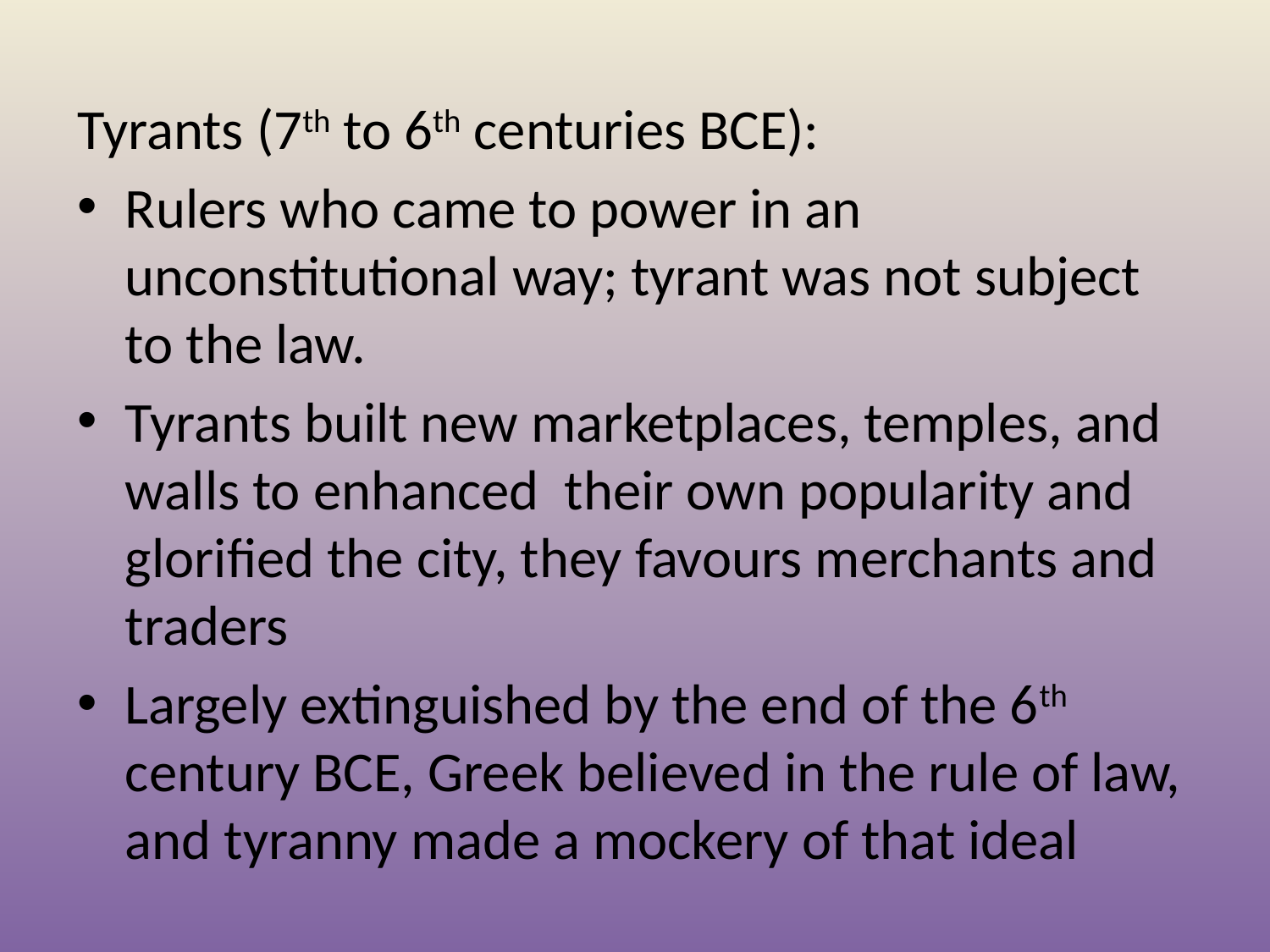

Tyrants (7th to 6th centuries BCE):
Rulers who came to power in an unconstitutional way; tyrant was not subject to the law.
Tyrants built new marketplaces, temples, and walls to enhanced  their own popularity and glorified the city, they favours merchants and traders
Largely extinguished by the end of the 6th century BCE, Greek believed in the rule of law, and tyranny made a mockery of that ideal